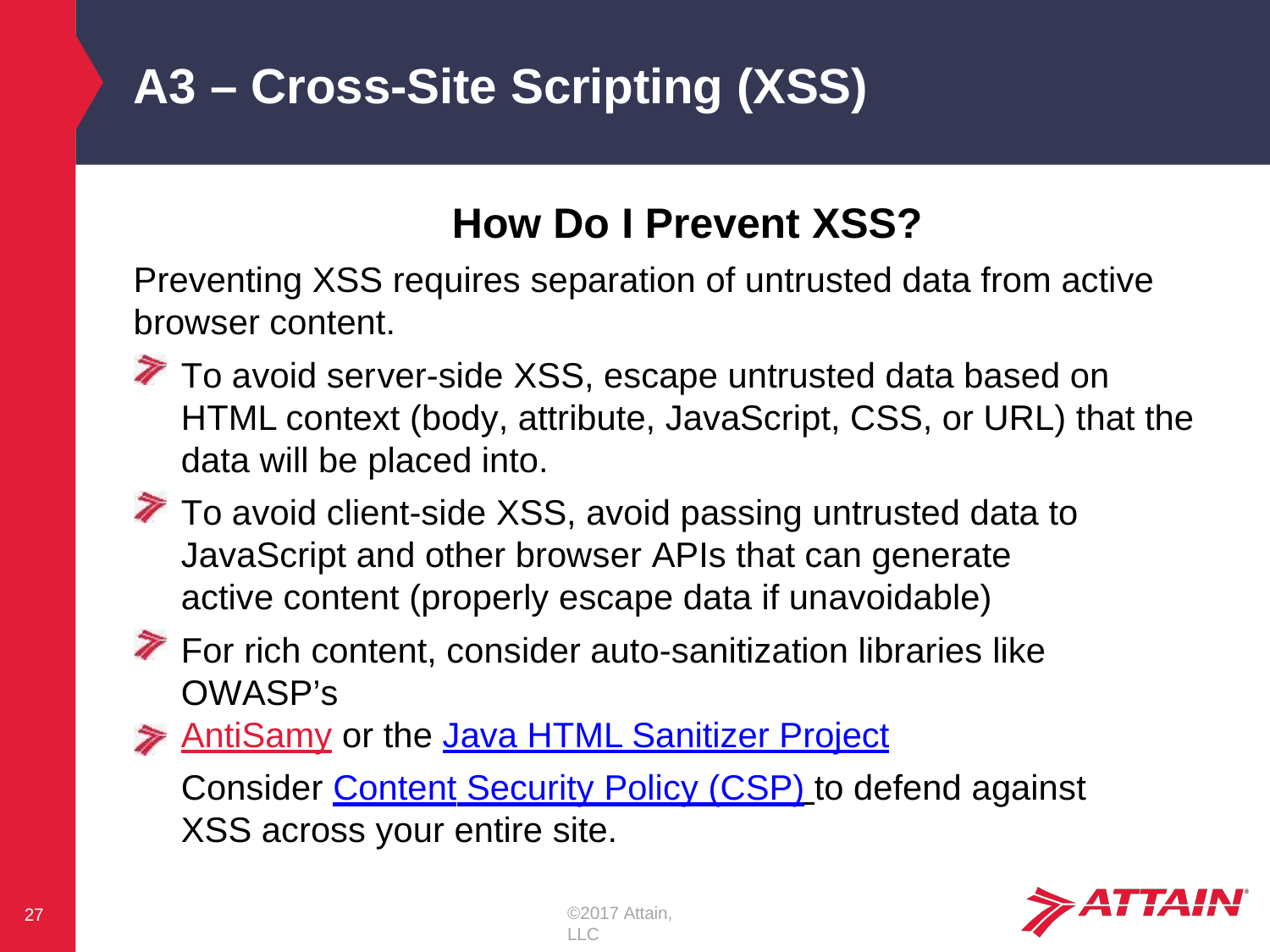

# A3 – Cross-Site Scripting (XSS)
How Do I Prevent XSS?

Preventing XSS requires separation of untrusted data from active
browser content.

To avoid server-side XSS, escape untrusted data based on HTML context (body, attribute, JavaScript, CSS, or URL) that the data will be placed into.

To avoid client-side XSS, avoid passing untrusted data to JavaScript and other browser APIs that can generate active content (properly escape data if unavoidable)

For rich content, consider auto-sanitization libraries like OWASP’s
AntiSamy or the Java HTML Sanitizer Project

Consider Content Security Policy (CSP) to defend against XSS across your entire site.

©2017 Attain, LLC
27